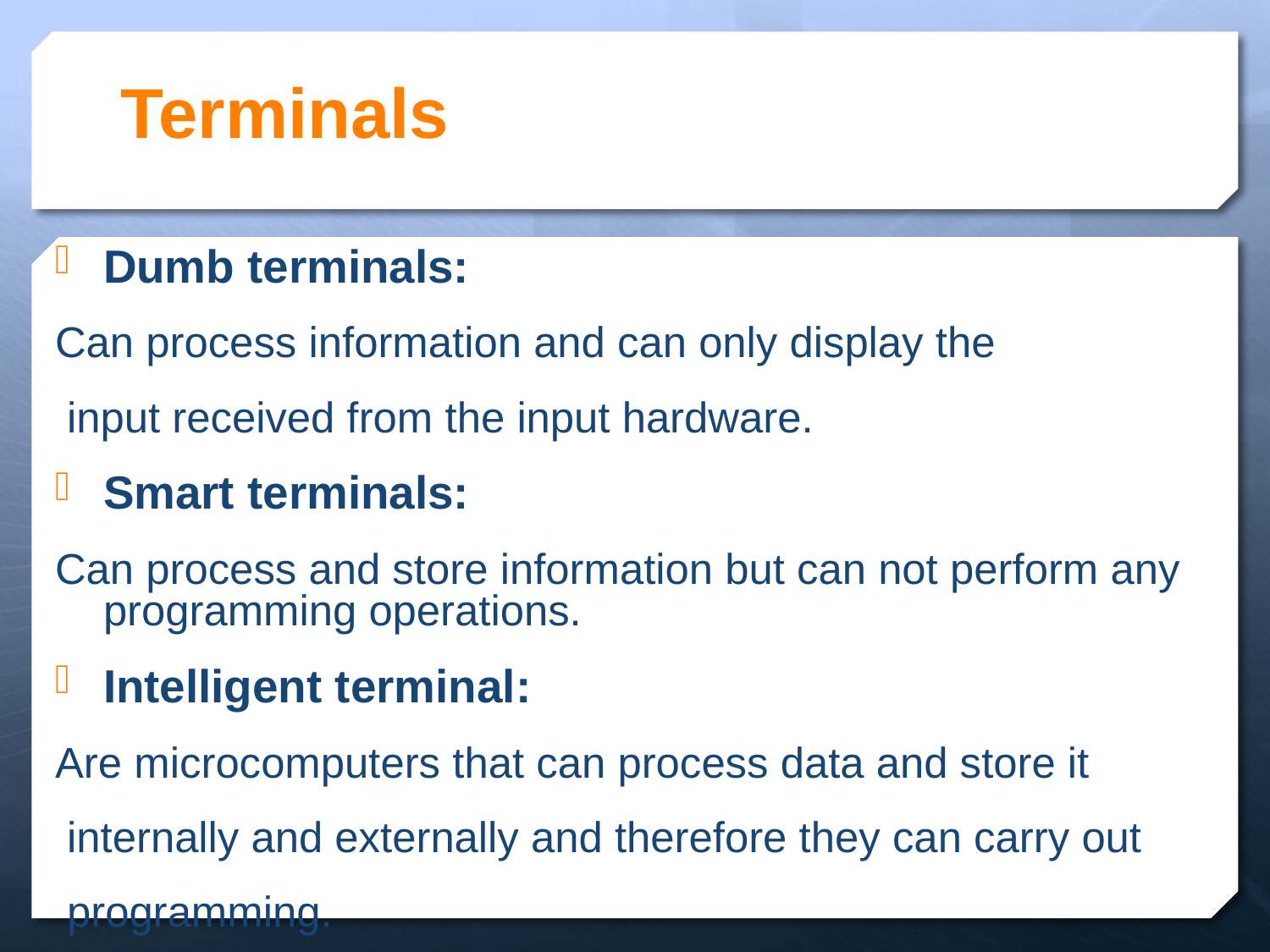

# Terminals
Dumb terminals:
Can process information and can only display the
 input received from the input hardware.
Smart terminals:
Can process and store information but can not perform any programming operations.
Intelligent terminal:
Are microcomputers that can process data and store it
 internally and externally and therefore they can carry out
 programming.